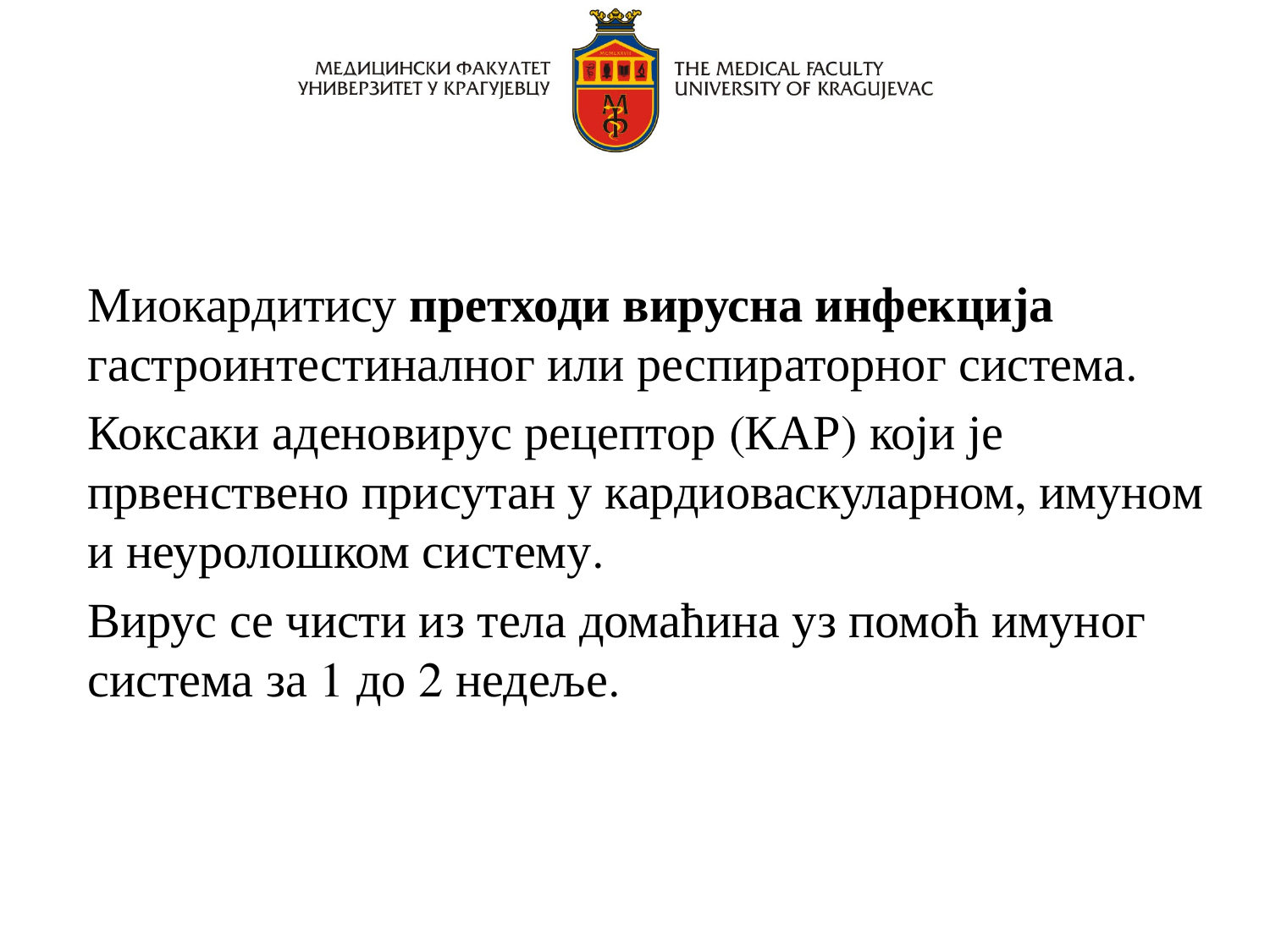

#
Миокардитису претходи вирусна инфекција гастроинтестиналног или респираторног система.
Коксаки аденовирус рецептор (КАР) који је првенствено присутан у кардиоваскуларном, имуном и неуролошком систему.
Вирус се чисти из тела домаћина уз помоћ имуног система за 1 до 2 недеље.